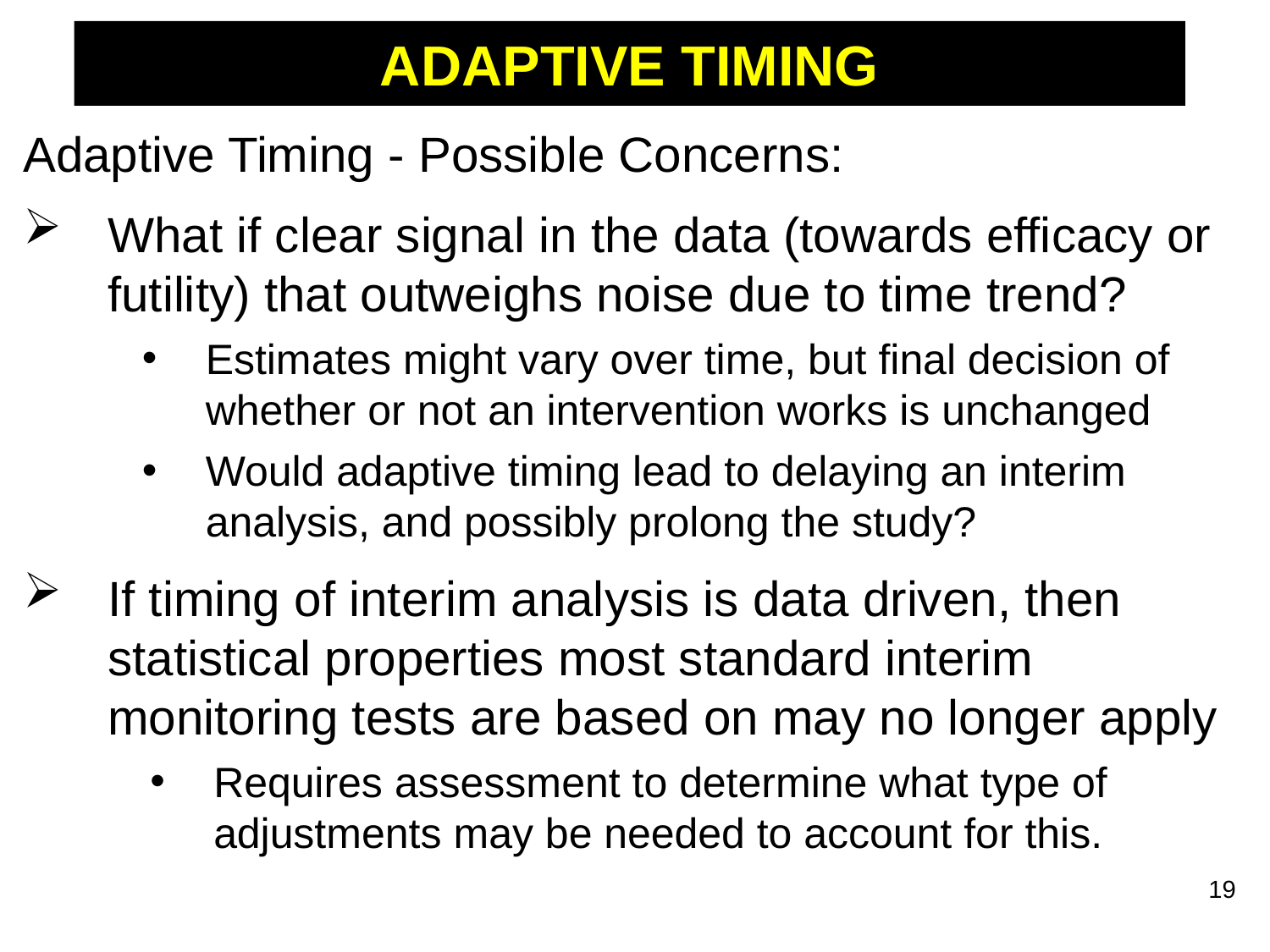

# ADAPTIVE TIMING
Adaptive Timing - Possible Concerns:
What if clear signal in the data (towards efficacy or futility) that outweighs noise due to time trend?
Estimates might vary over time, but final decision of whether or not an intervention works is unchanged
Would adaptive timing lead to delaying an interim analysis, and possibly prolong the study?
If timing of interim analysis is data driven, then statistical properties most standard interim monitoring tests are based on may no longer apply
Requires assessment to determine what type of adjustments may be needed to account for this.
19